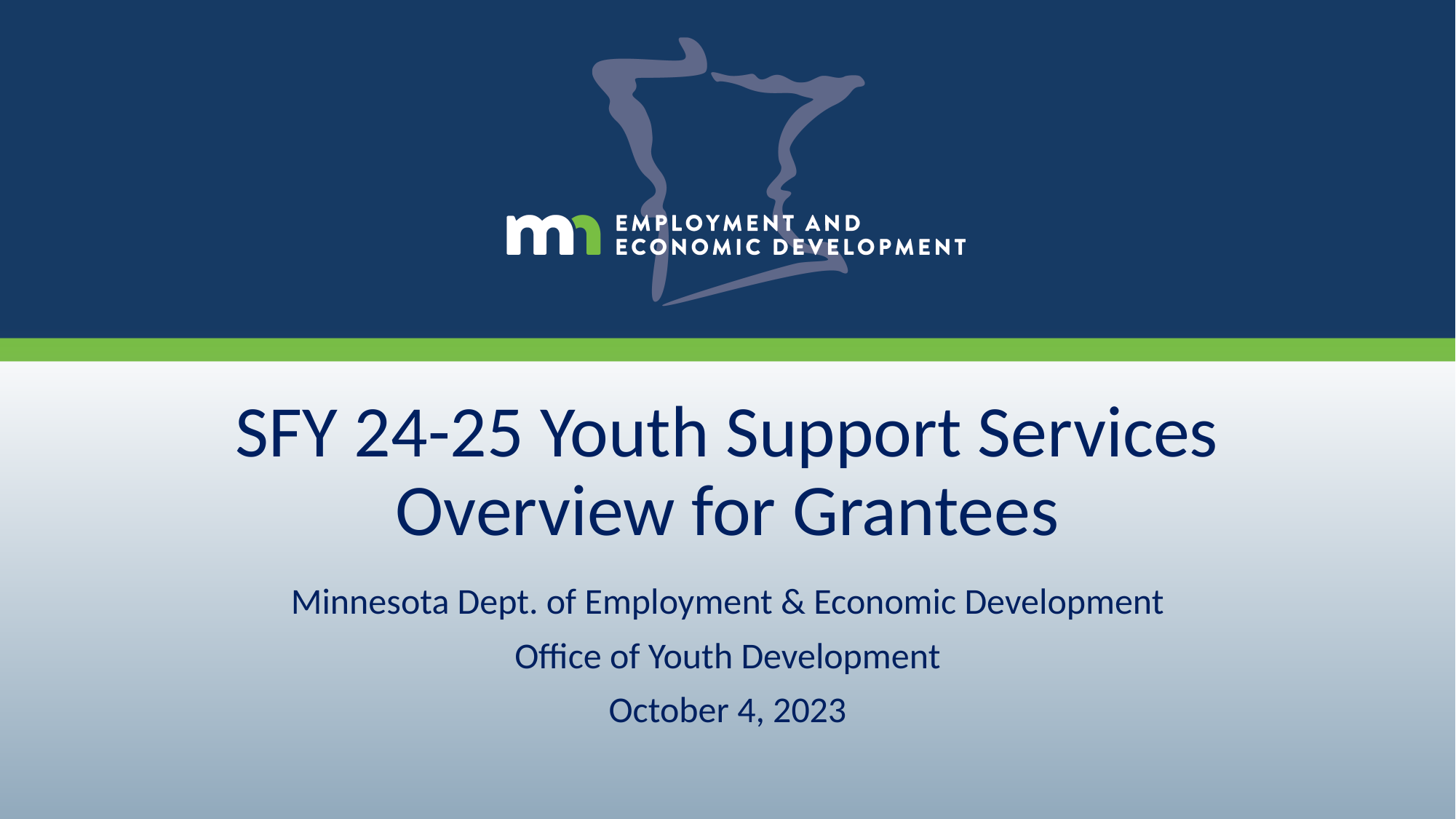

# SFY 24-25 Youth Support Services Overview for Grantees
Minnesota Dept. of Employment & Economic Development
Office of Youth Development
October 4, 2023